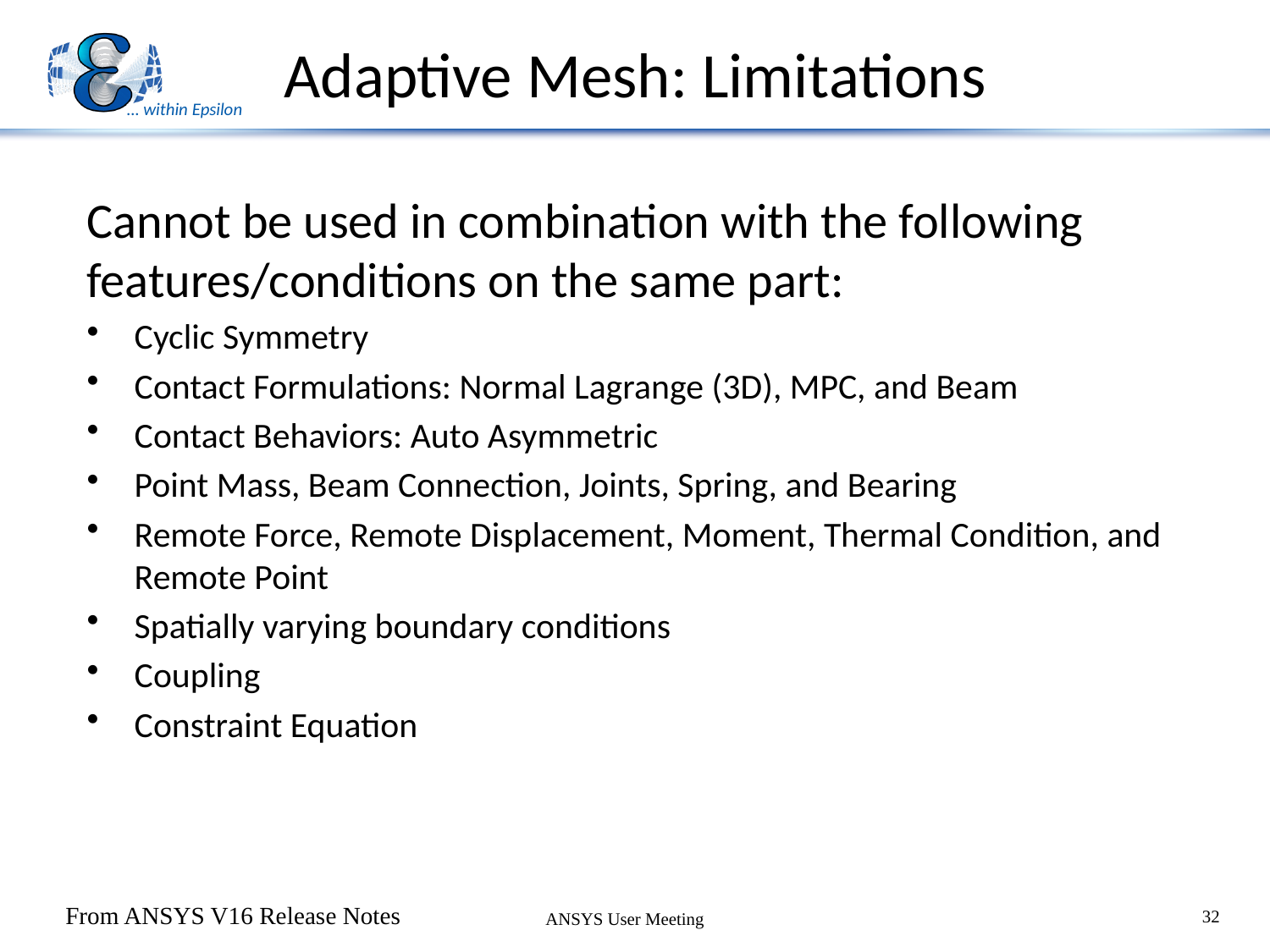

# Adaptive Mesh: Limitations
Cannot be used in combination with the following features/conditions on the same part:
Cyclic Symmetry
Contact Formulations: Normal Lagrange (3D), MPC, and Beam
Contact Behaviors: Auto Asymmetric
Point Mass, Beam Connection, Joints, Spring, and Bearing
Remote Force, Remote Displacement, Moment, Thermal Condition, and Remote Point
Spatially varying boundary conditions
Coupling
Constraint Equation

From ANSYS V16 Release Notes